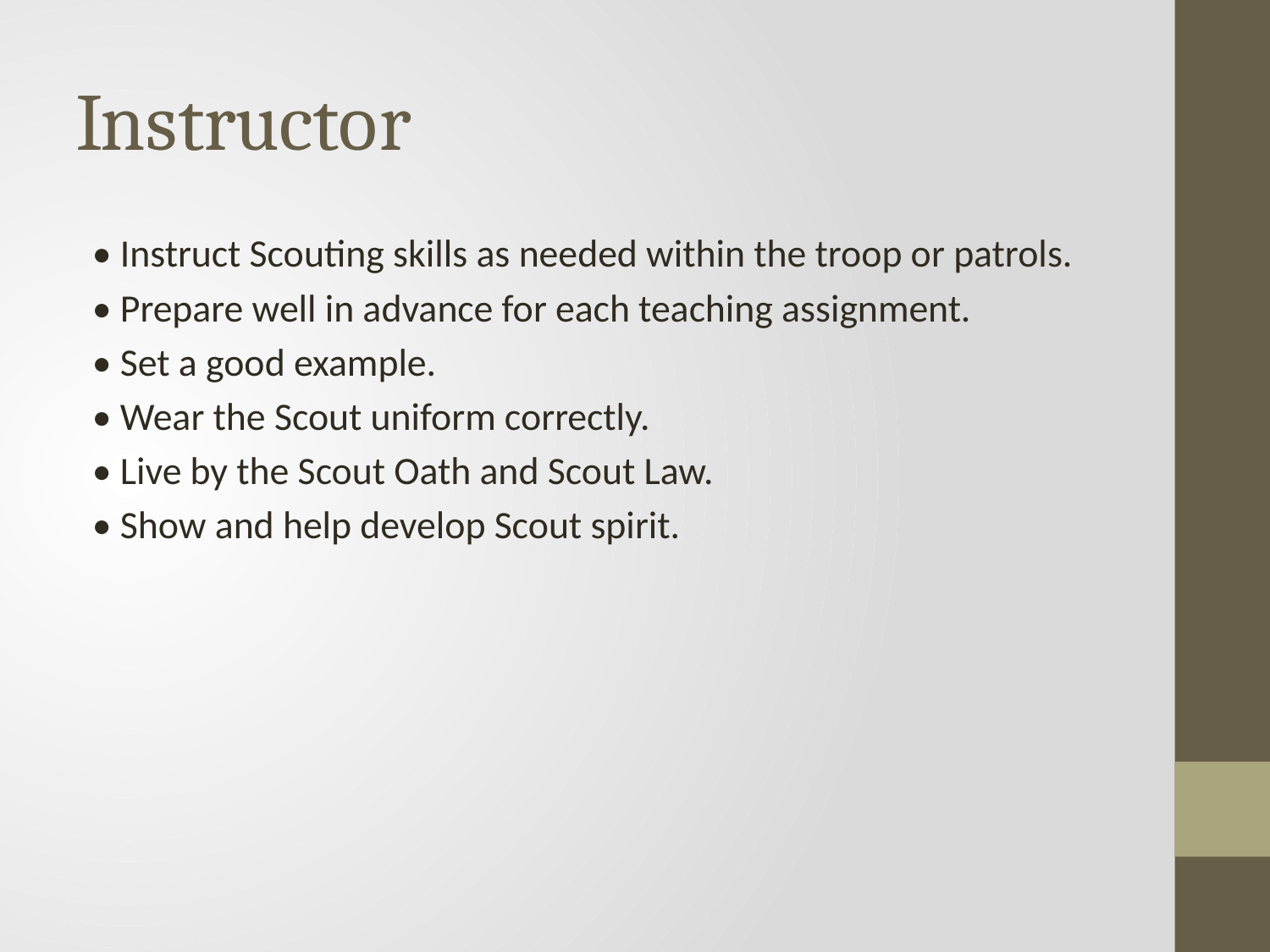

# Instructor
• Instruct Scouting skills as needed within the troop or patrols.
• Prepare well in advance for each teaching assignment.
• Set a good example.
• Wear the Scout uniform correctly.
• Live by the Scout Oath and Scout Law.
• Show and help develop Scout spirit.